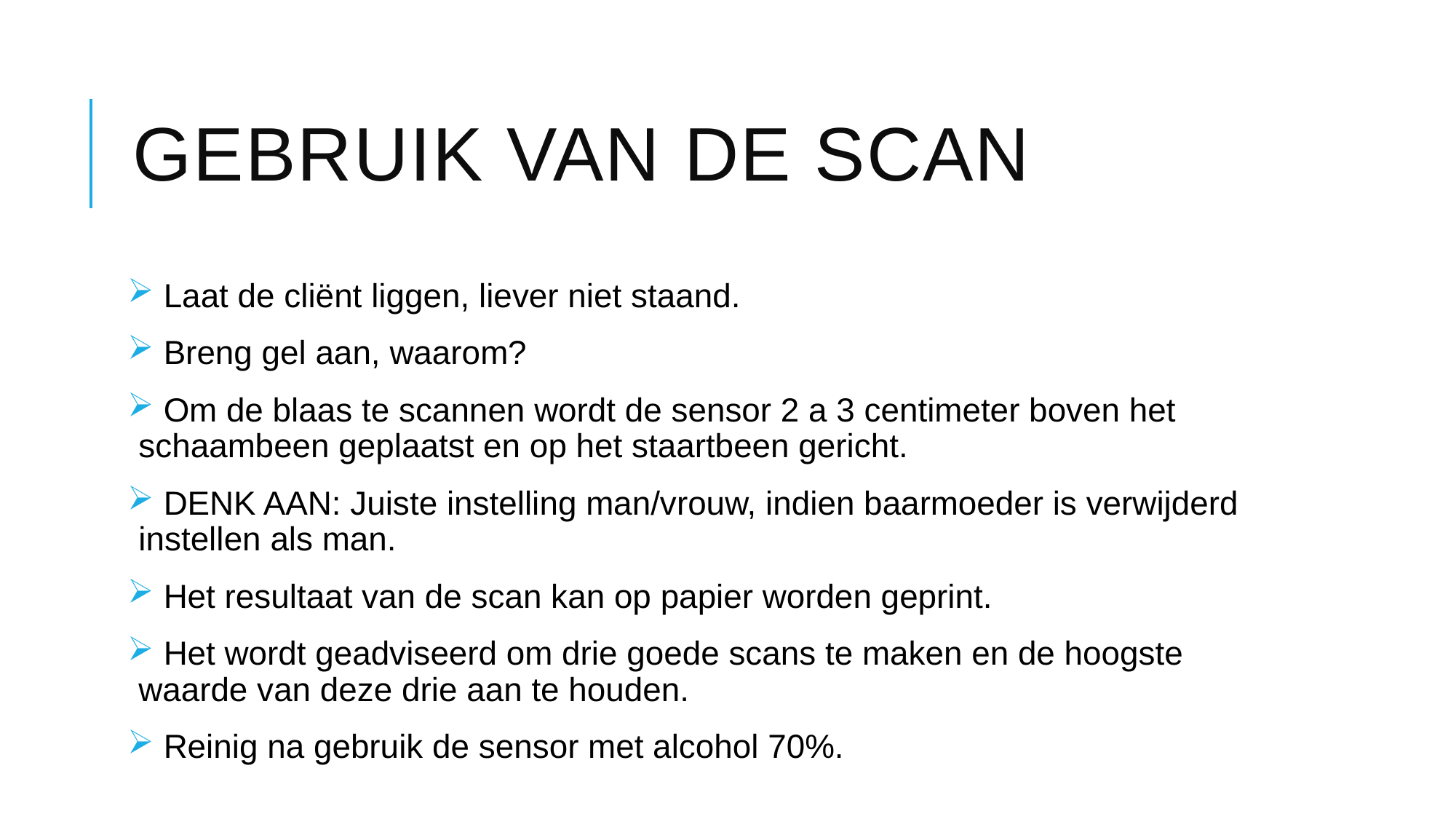

# Gebruik van de scan
 Laat de cliënt liggen, liever niet staand.
 Breng gel aan, waarom?
 Om de blaas te scannen wordt de sensor 2 a 3 centimeter boven het schaambeen geplaatst en op het staartbeen gericht.
 DENK AAN: Juiste instelling man/vrouw, indien baarmoeder is verwijderd instellen als man.
 Het resultaat van de scan kan op papier worden geprint.
 Het wordt geadviseerd om drie goede scans te maken en de hoogste waarde van deze drie aan te houden.
 Reinig na gebruik de sensor met alcohol 70%.